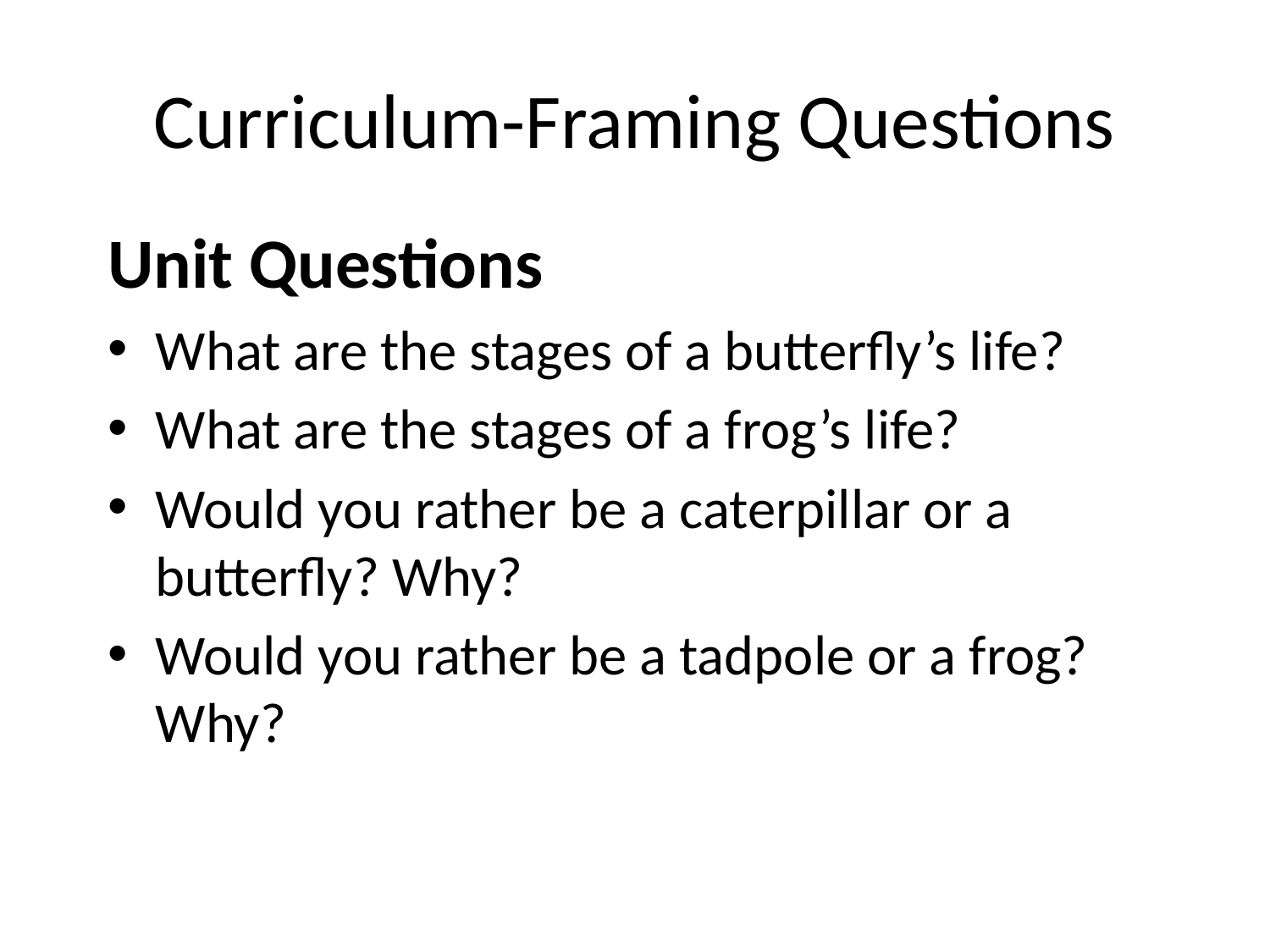

# Curriculum-Framing Questions
Unit Questions
What are the stages of a butterfly’s life?
What are the stages of a frog’s life?
Would you rather be a caterpillar or a butterfly? Why?
Would you rather be a tadpole or a frog? Why?